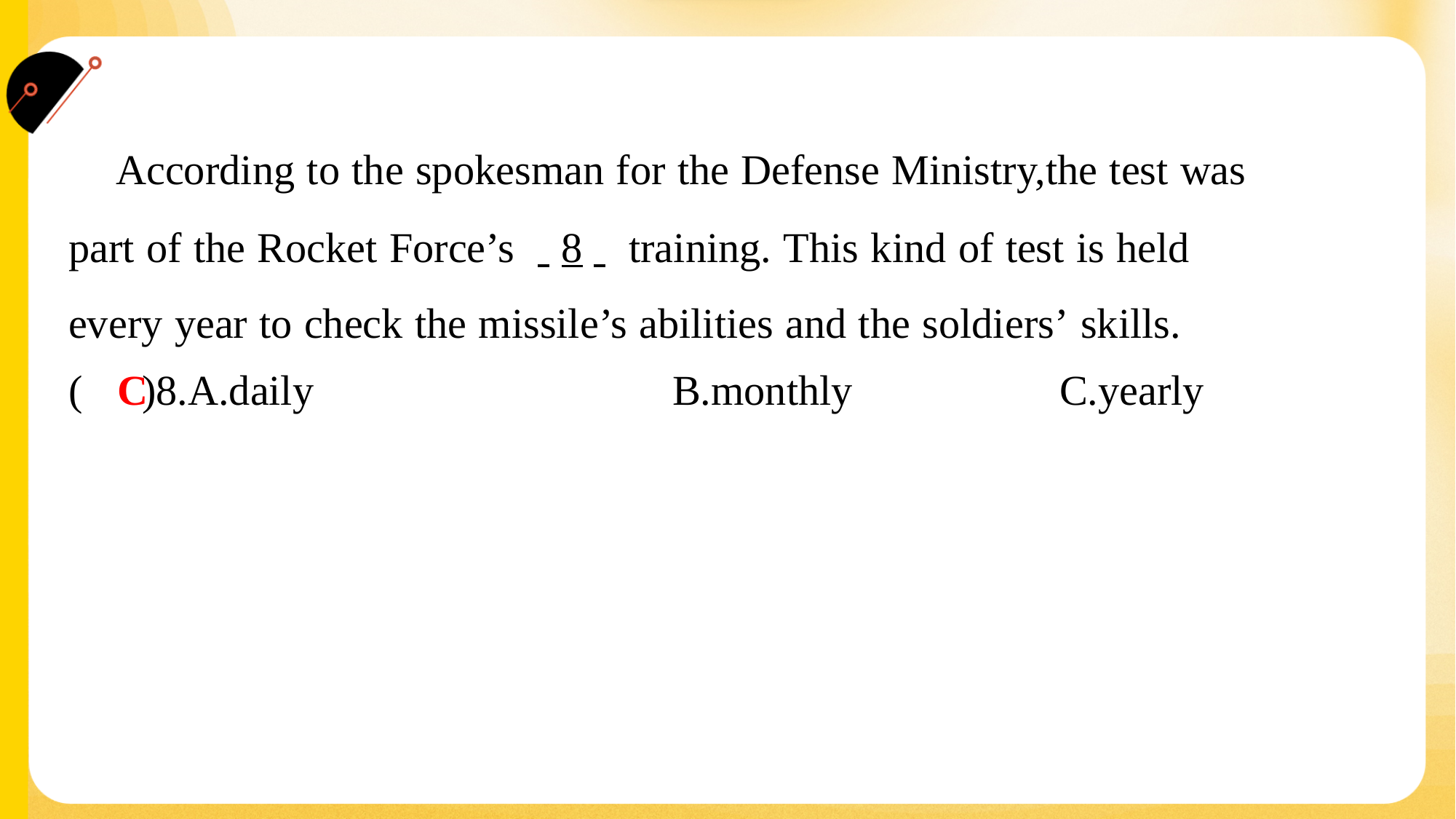

According to the spokesman for the Defense Ministry,the test was
part of the Rocket Force’s . .8. . training. This kind of test is held
every year to check the missile’s abilities and the soldiers’ skills.#5
C
(     )8.A.daily	B.monthly	C.yearly